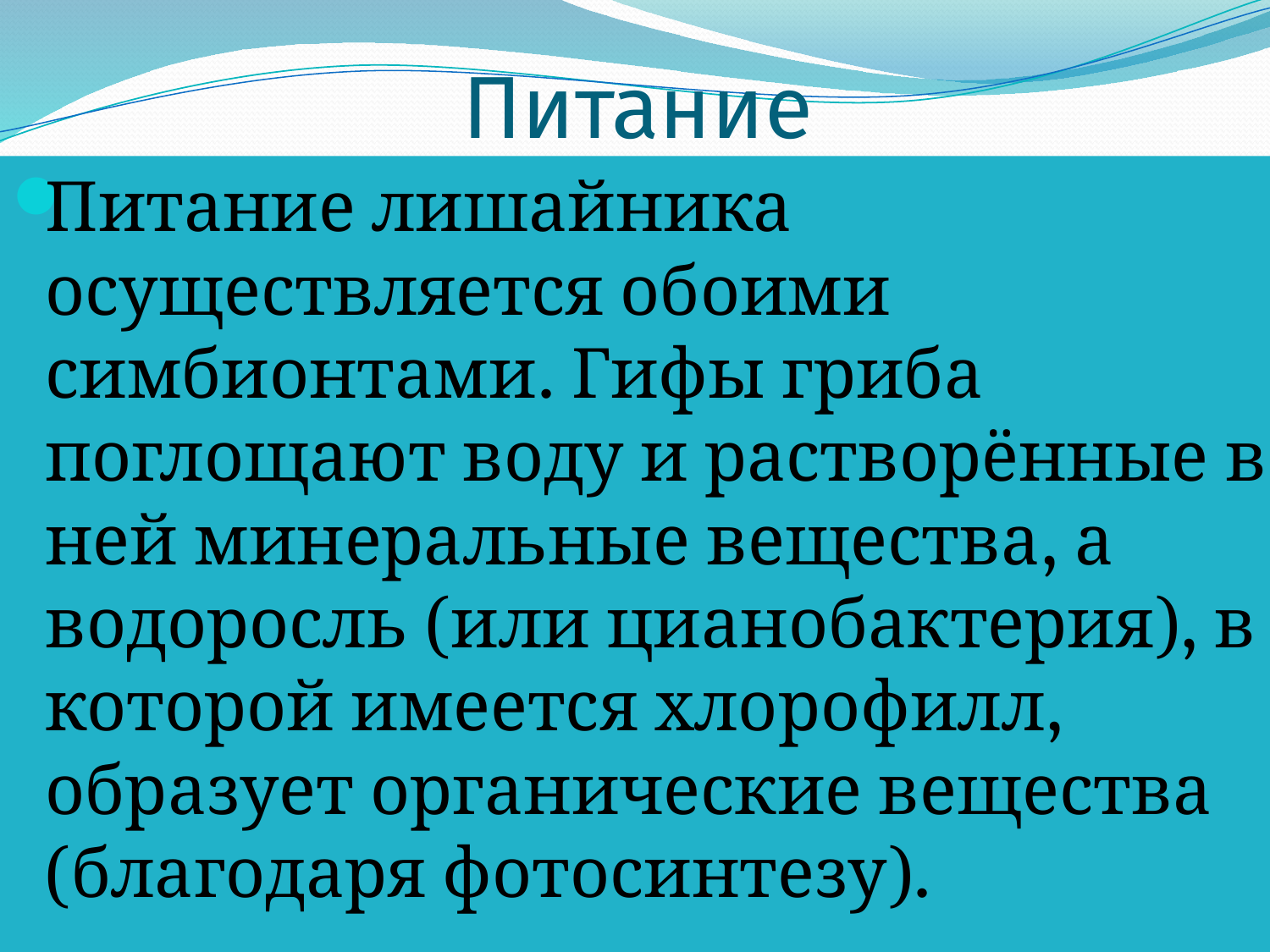

# Питание
Питание лишайника осуществляется обоими симбионтами. Гифы гриба поглощают воду и растворённые в ней минеральные вещества, а водоросль (или цианобактерия), в которой имеется хлорофилл, образует органические вещества (благодаря фотосинтезу).